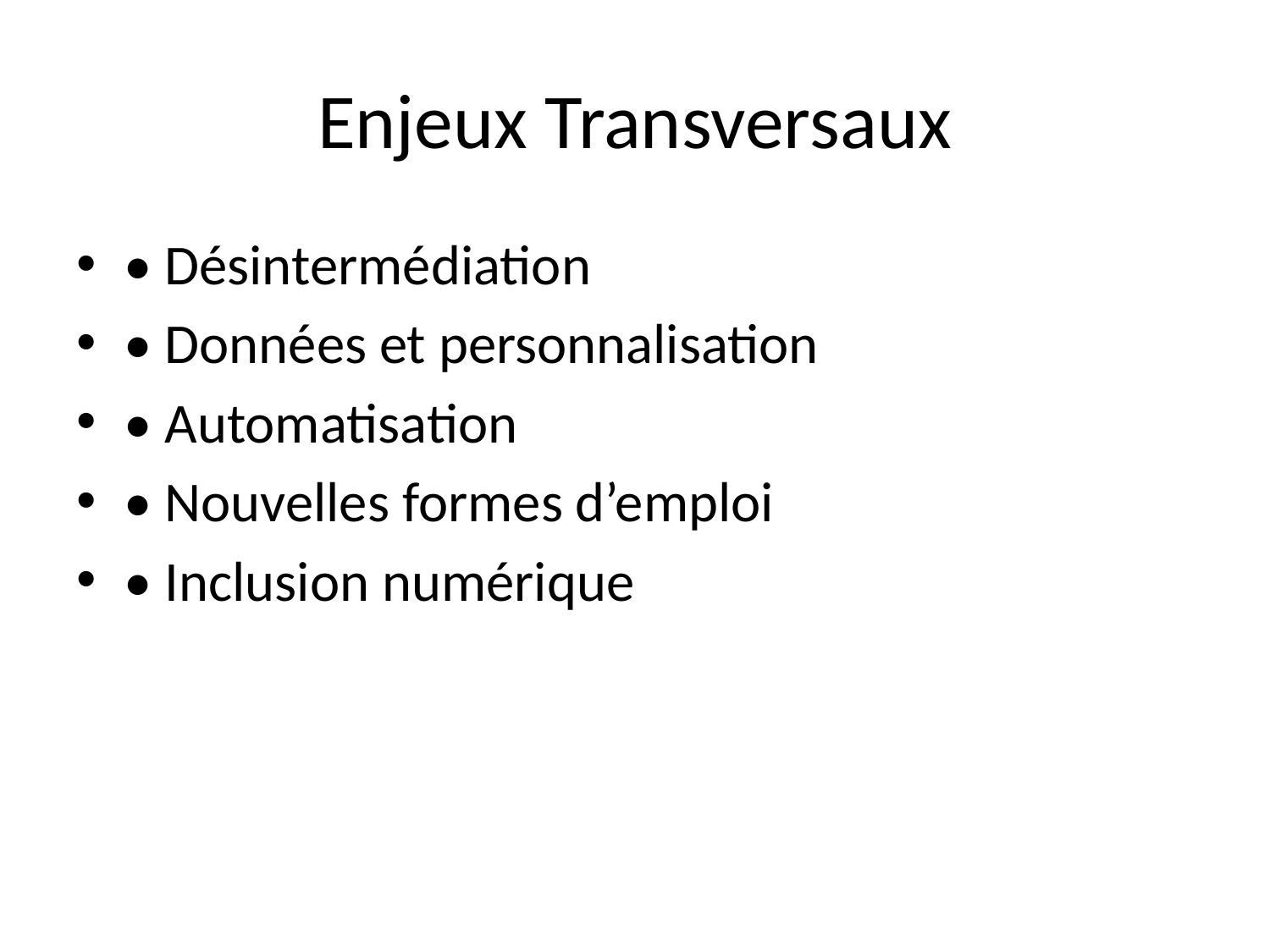

# Enjeux Transversaux
• Désintermédiation
• Données et personnalisation
• Automatisation
• Nouvelles formes d’emploi
• Inclusion numérique